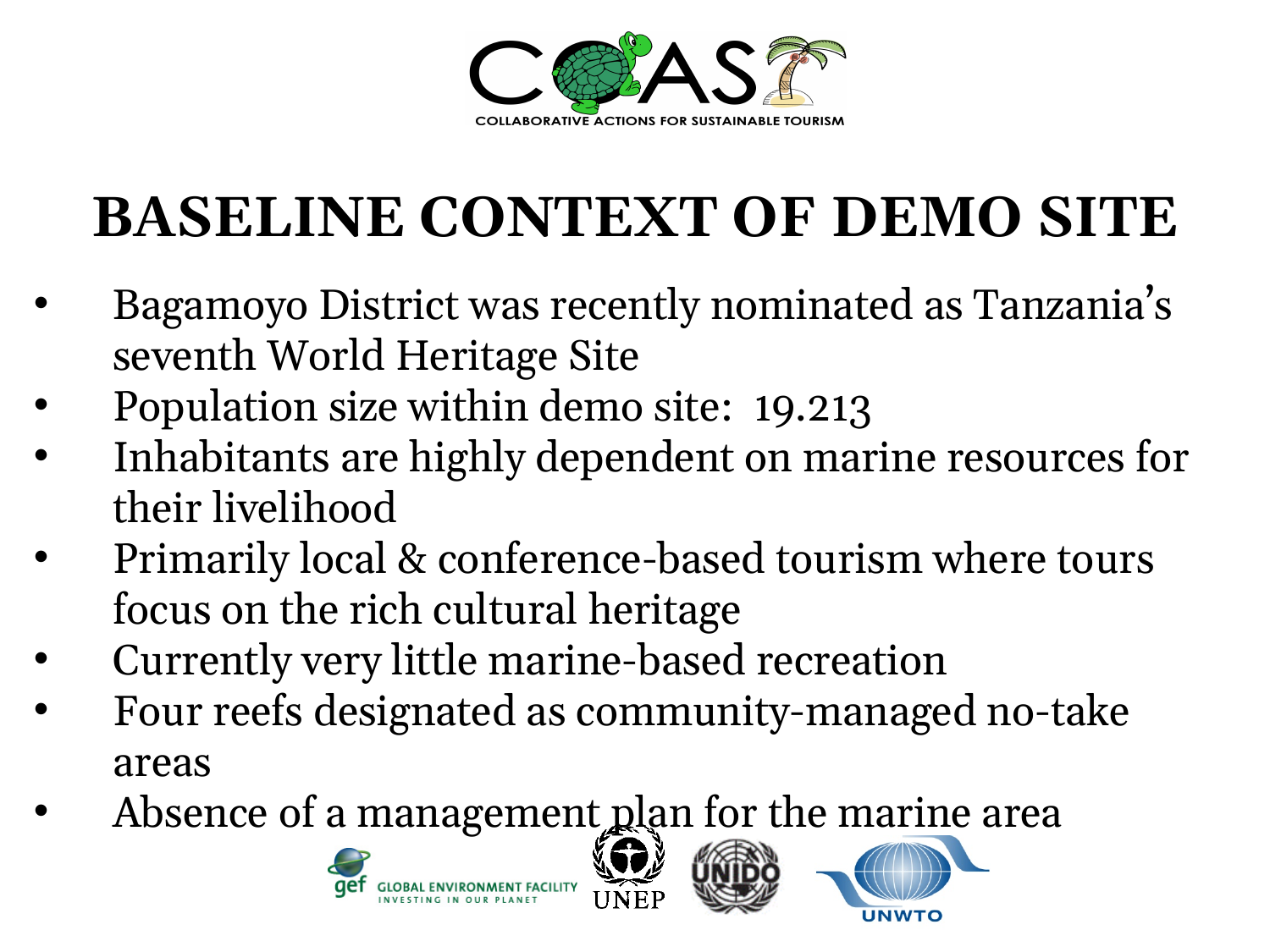

BASELINE CONTEXT OF DEMO SITE

Bagamoyo District was recently nominated as Tanzania’s seventh World Heritage Site
Population size within demo site:  19.213
Inhabitants are highly dependent on marine resources for their livelihood
Primarily local & conference-based tourism where tours focus on the rich cultural heritage
Currently very little marine-based recreation
Four reefs designated as community-managed no-take areas
Absence of a management plan for the marine area

#